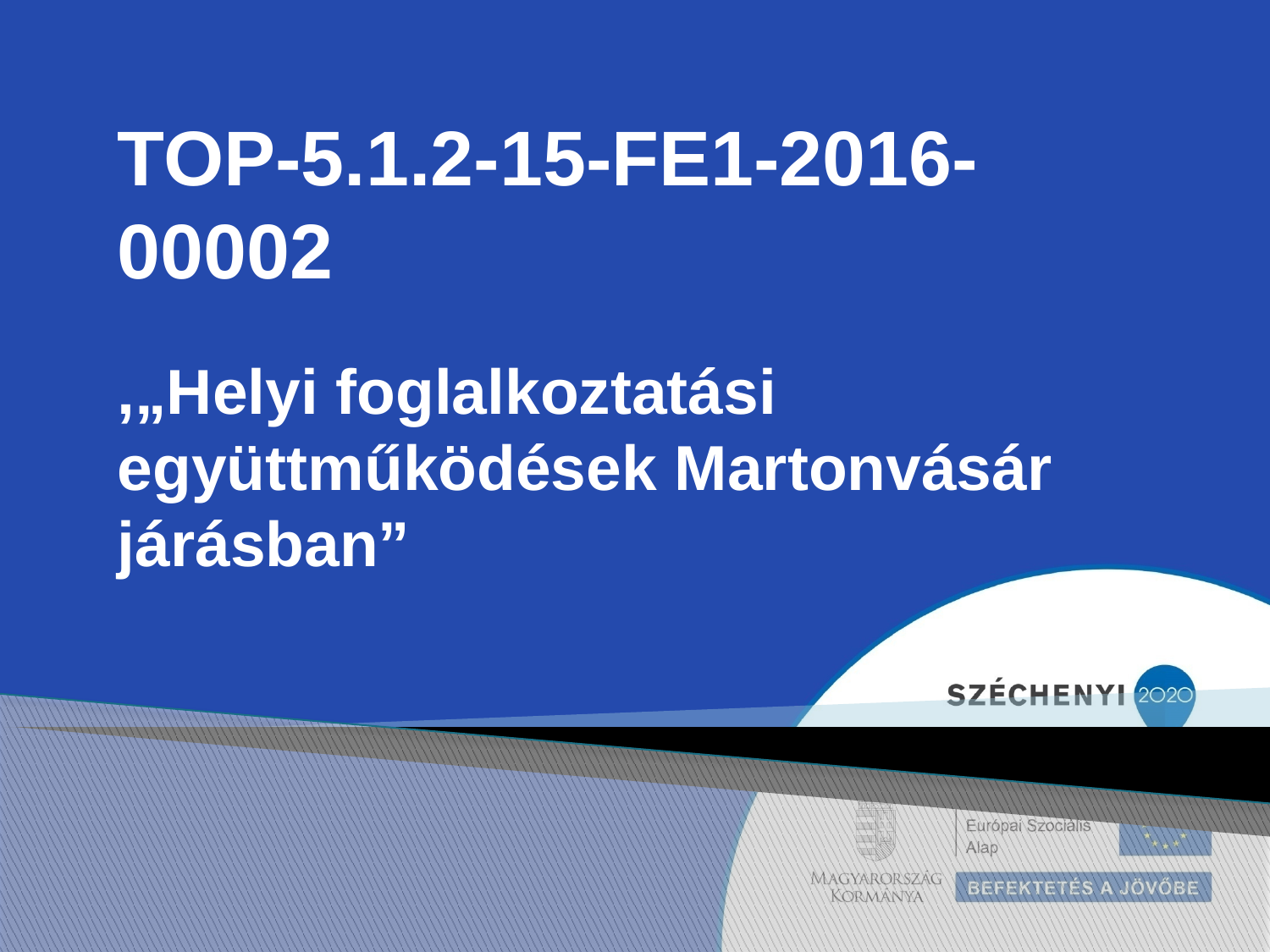

# TOP-5.1.2-15-FE1-2016-00002 ,„Helyi foglalkoztatási együttműködések Martonvásár járásban”